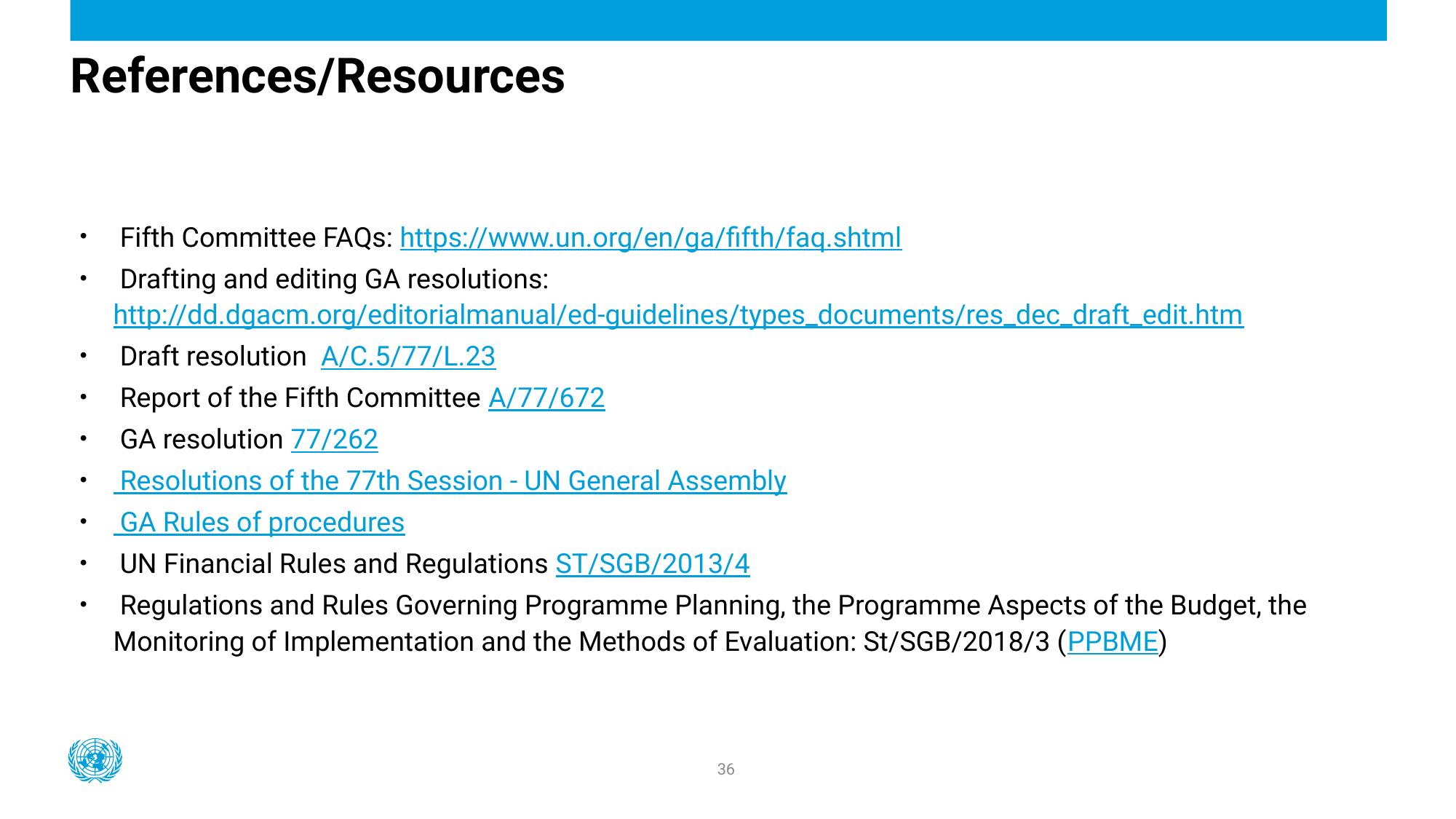

# References/Resources
 Fifth Committee FAQs: https://www.un.org/en/ga/fifth/faq.shtml
 Drafting and editing GA resolutions: http://dd.dgacm.org/editorialmanual/ed-guidelines/types_documents/res_dec_draft_edit.htm
 Draft resolution  A/C.5/77/L.23
 Report of the Fifth Committee A/77/672
 GA resolution 77/262
 Resolutions of the 77th Session - UN General Assembly
 GA Rules of procedures
 UN Financial Rules and Regulations ST/SGB/2013/4
 Regulations and Rules Governing Programme Planning, the Programme Aspects of the Budget, the Monitoring of Implementation and the Methods of Evaluation: St/SGB/2018/3 (PPBME)

36